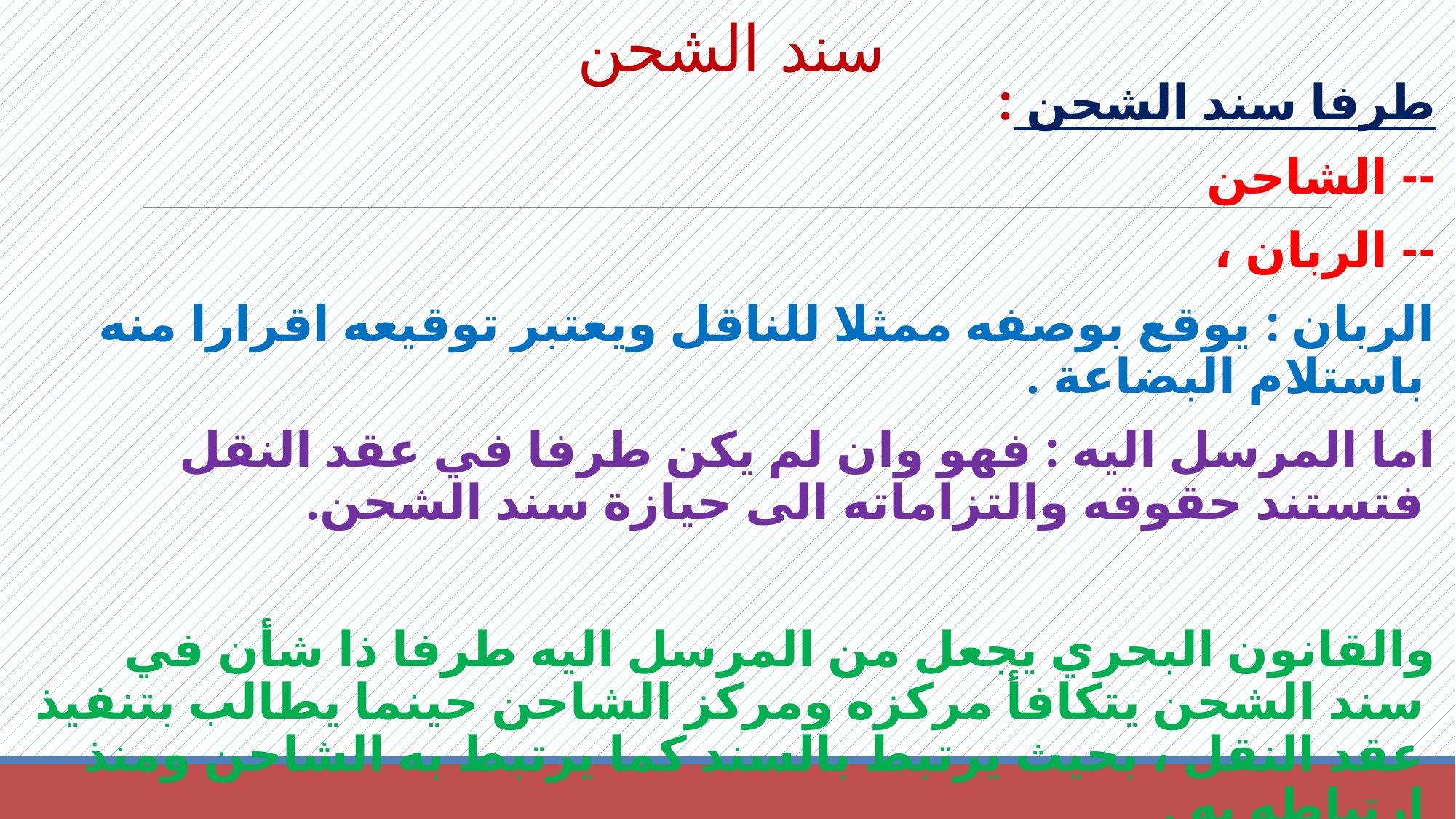

# سند الشحن
طرفا سند الشحن :
-- الشاحن
-- الربان ،
الربان : يوقع بوصفه ممثلا للناقل ويعتبر توقيعه اقرارا منه باستلام البضاعة .
اما المرسل اليه : فهو وان لم يكن طرفا في عقد النقل فتستند حقوقه والتزاماته الى حيازة سند الشحن.

والقانون البحري يجعل من المرسل اليه طرفا ذا شأن في سند الشحن يتكافأ مركزه ومركز الشاحن حينما يطالب بتنفيذ عقد النقل ، بحيث يرتبط بالسند كما يرتبط به الشاحن ومنذ ارتباطه به .